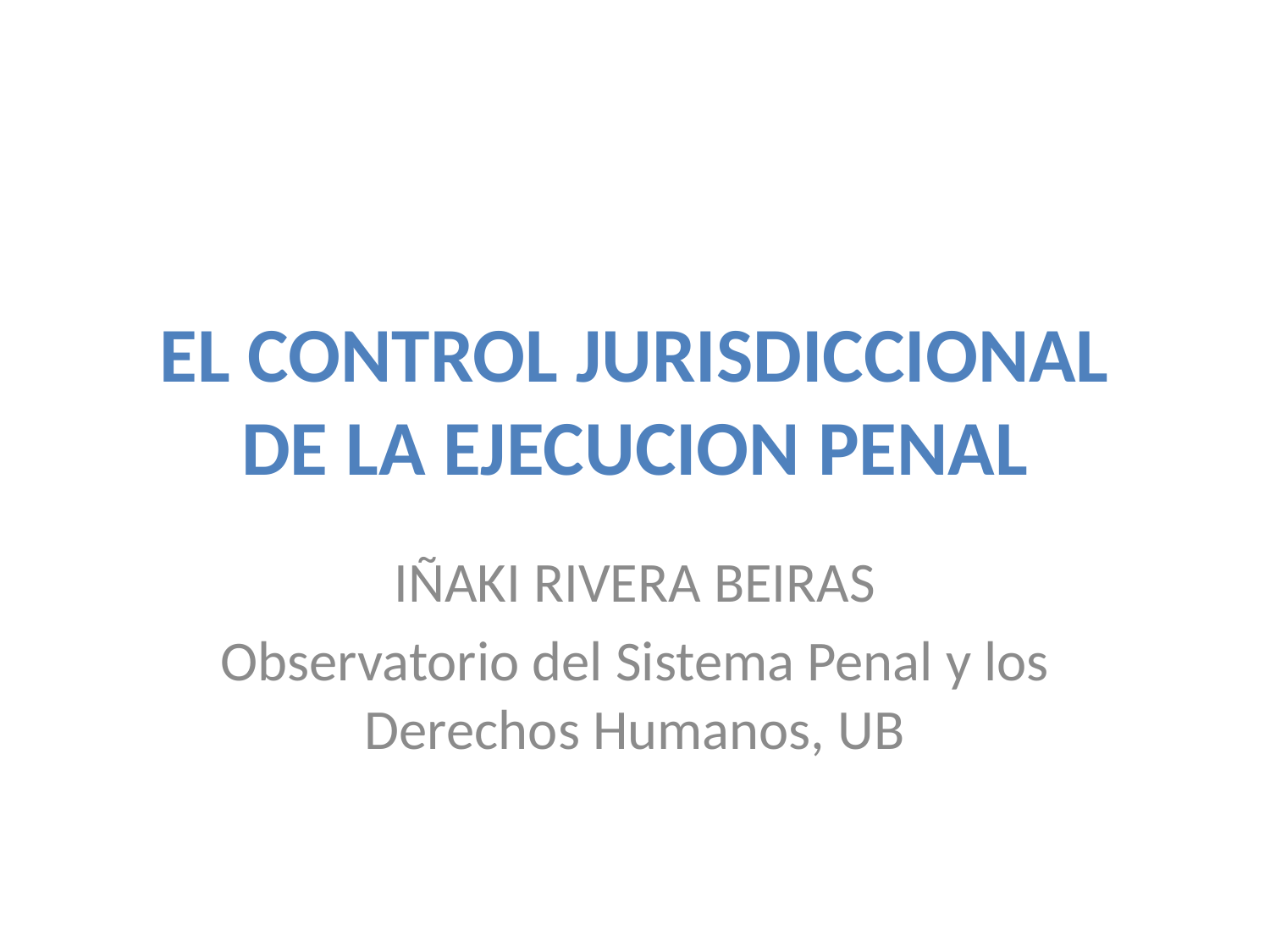

# EL CONTROL JURISDICCIONAL DE LA EJECUCION PENAL
IÑAKI RIVERA BEIRAS
Observatorio del Sistema Penal y los Derechos Humanos, UB